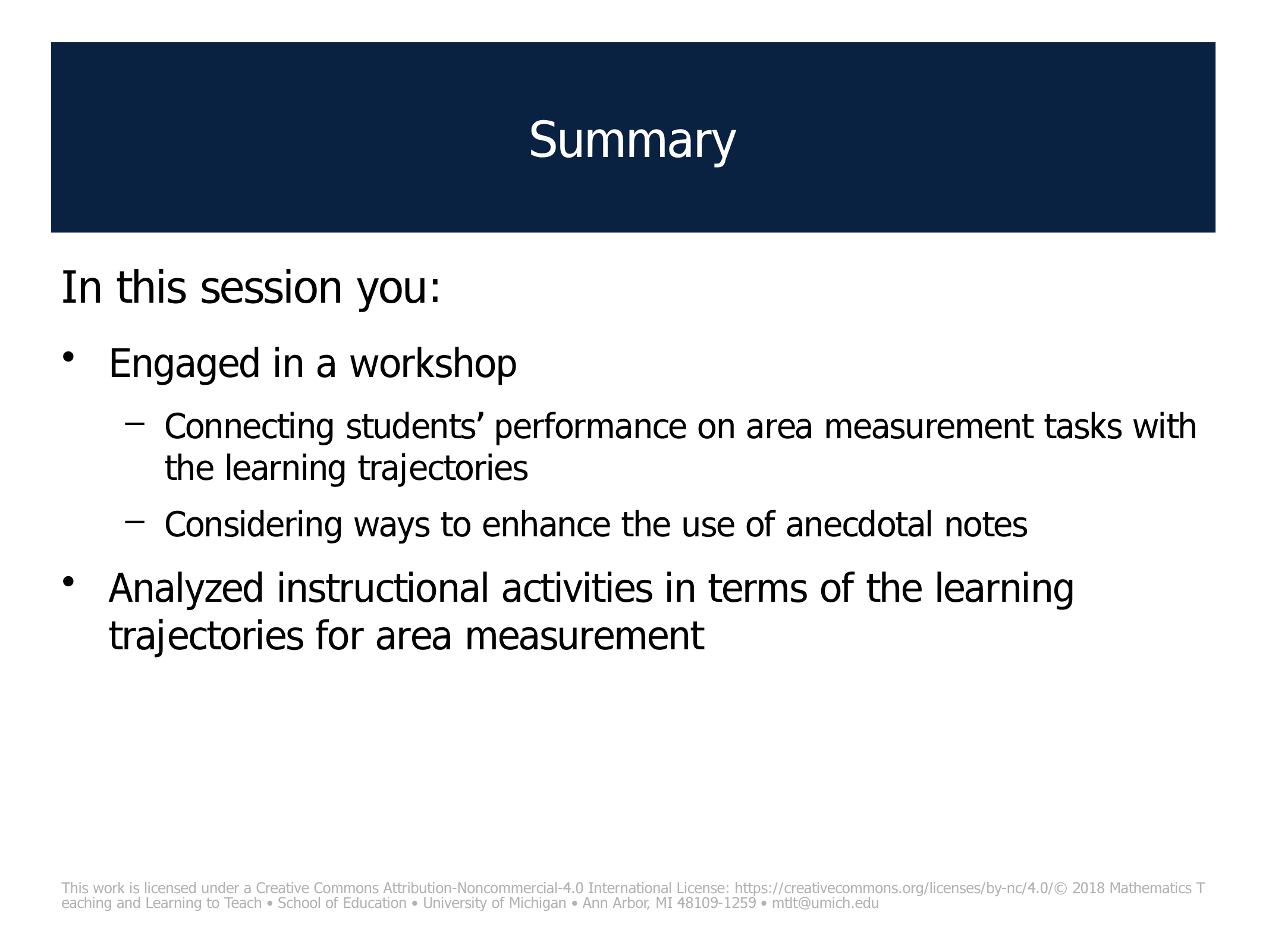

# Summary
In this session you:
Engaged in a workshop
Connecting students’ performance on area measurement tasks with the learning trajectories
Considering ways to enhance the use of anecdotal notes
Analyzed instructional activities in terms of the learning trajectories for area measurement
This work is licensed under a Creative Commons Attribution-Noncommercial-4.0 International License: https://creativecommons.org/licenses/by-nc/4.0/
© 2018 Mathematics Teaching and Learning to Teach • School of Education • University of Michigan • Ann Arbor, MI 48109-1259 • mtlt@umich.edu